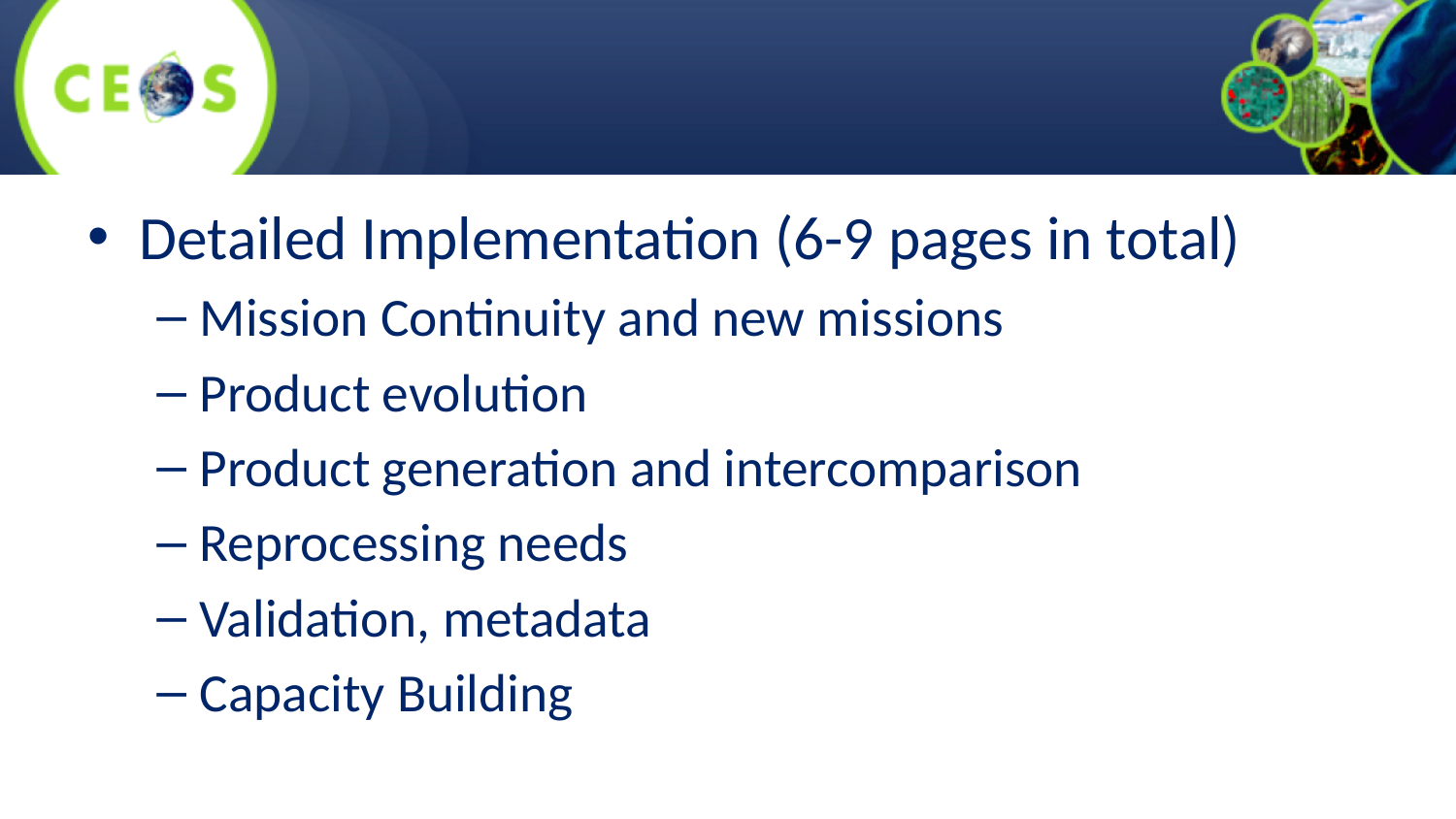

#
Detailed Implementation (6-9 pages in total)
Mission Continuity and new missions
Product evolution
Product generation and intercomparison
Reprocessing needs
Validation, metadata
Capacity Building